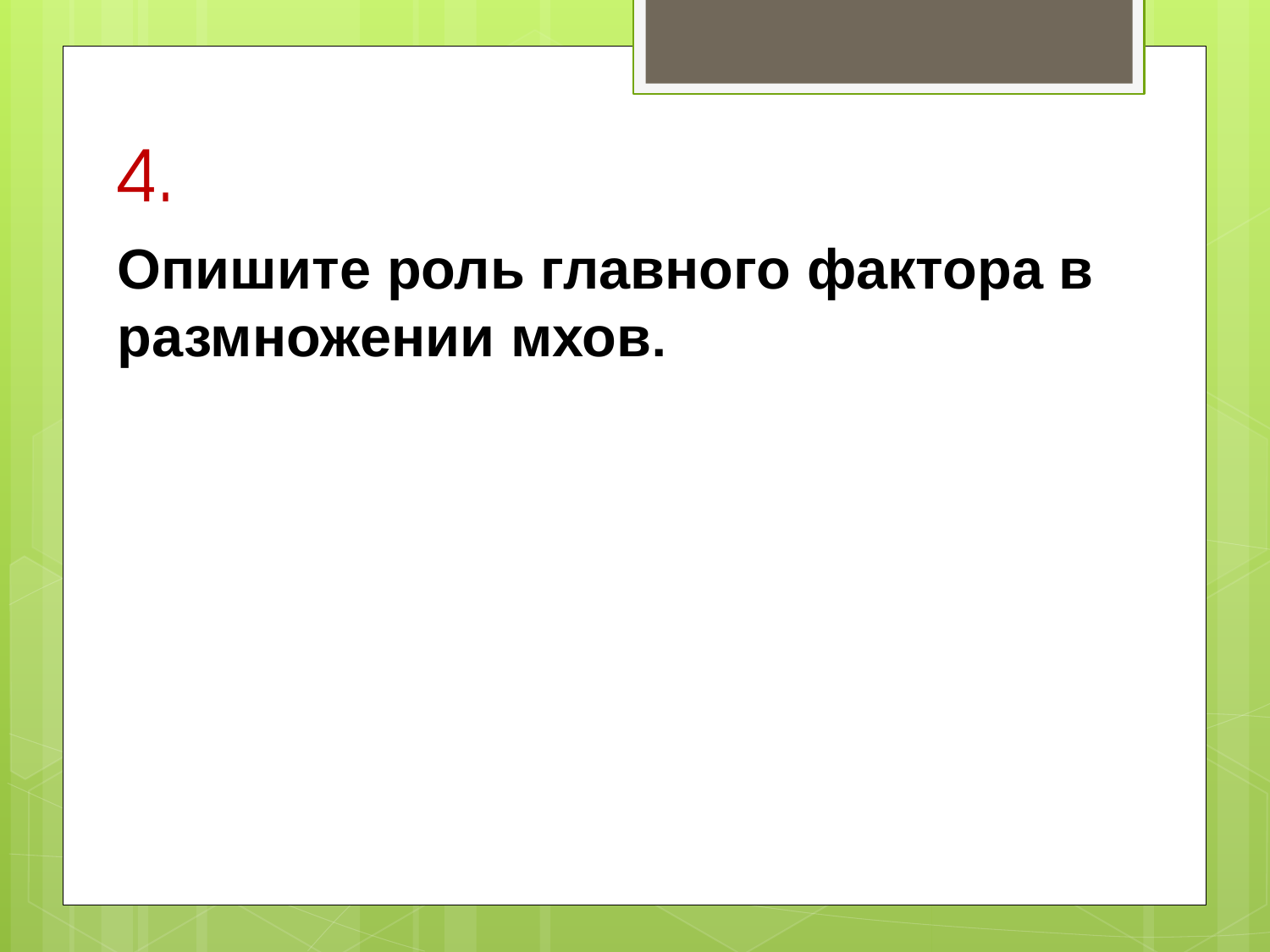

# 4.
Опишите роль главного фактора в размножении мхов.